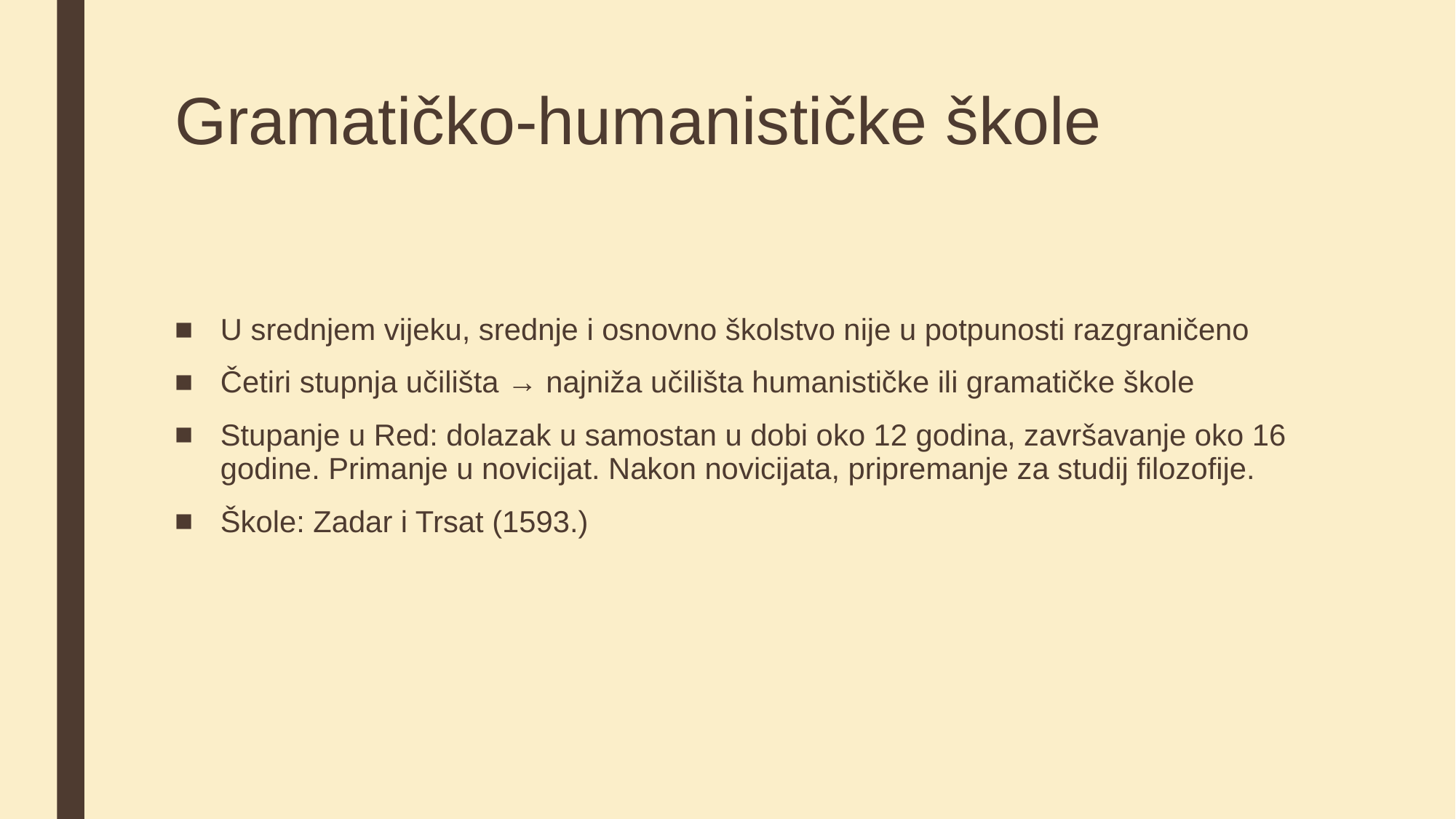

# Gramatičko-humanističke škole
U srednjem vijeku, srednje i osnovno školstvo nije u potpunosti razgraničeno
Četiri stupnja učilišta → najniža učilišta humanističke ili gramatičke škole
Stupanje u Red: dolazak u samostan u dobi oko 12 godina, završavanje oko 16 godine. Primanje u novicijat. Nakon novicijata, pripremanje za studij filozofije.
Škole: Zadar i Trsat (1593.)